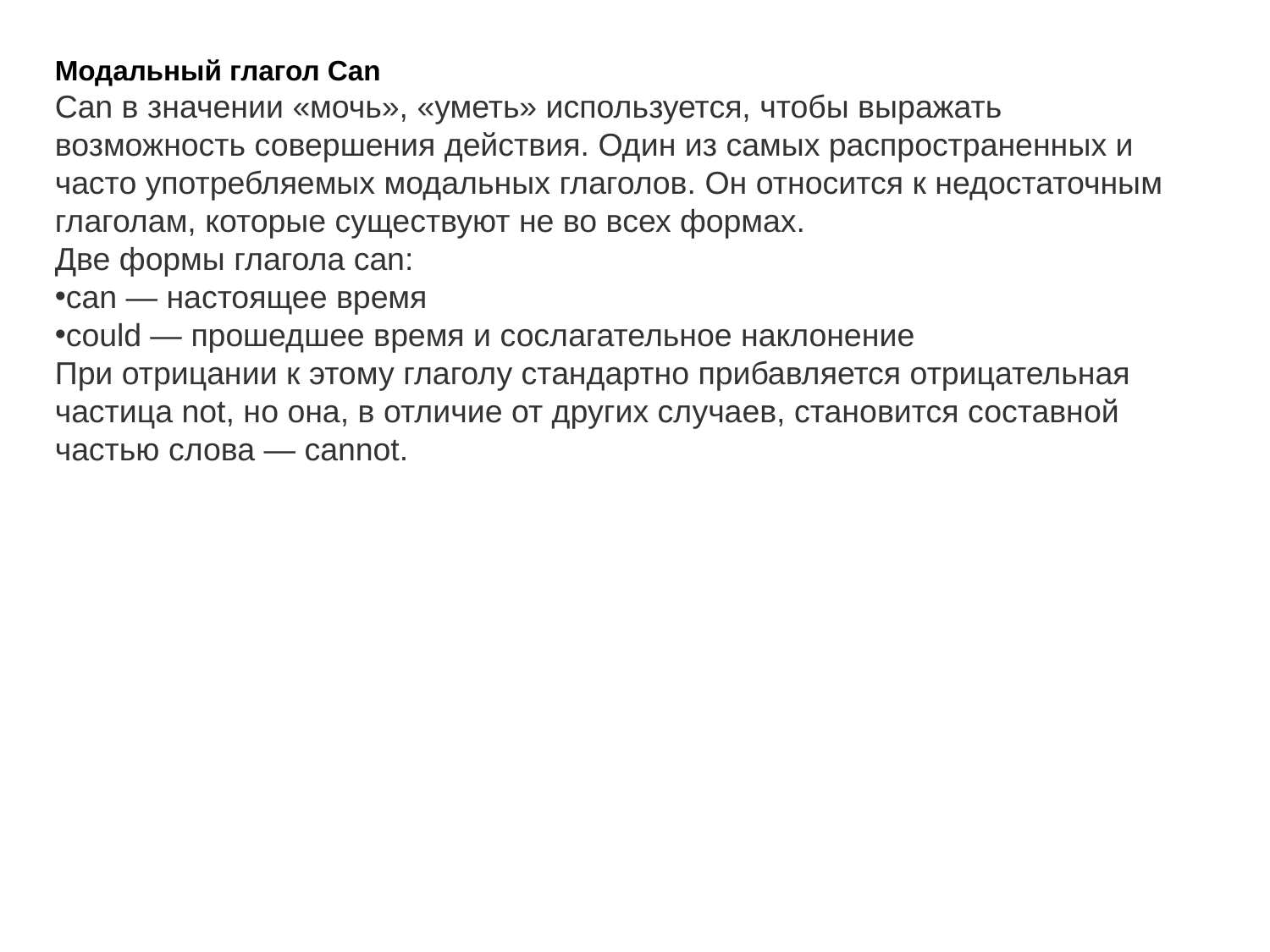

Модальный глагол Can
Can в значении «мочь», «уметь» используется, чтобы выражать возможность совершения действия. Один из самых распространенных и часто употребляемых модальных глаголов. Он относится к недостаточным глаголам, которые существуют не во всех формах.
Две формы глагола can:
can — настоящее время
could — прошедшее время и сослагательное наклонение
При отрицании к этому глаголу стандартно прибавляется отрицательная частица not, но она, в отличие от других случаев, становится составной частью слова — cannot.